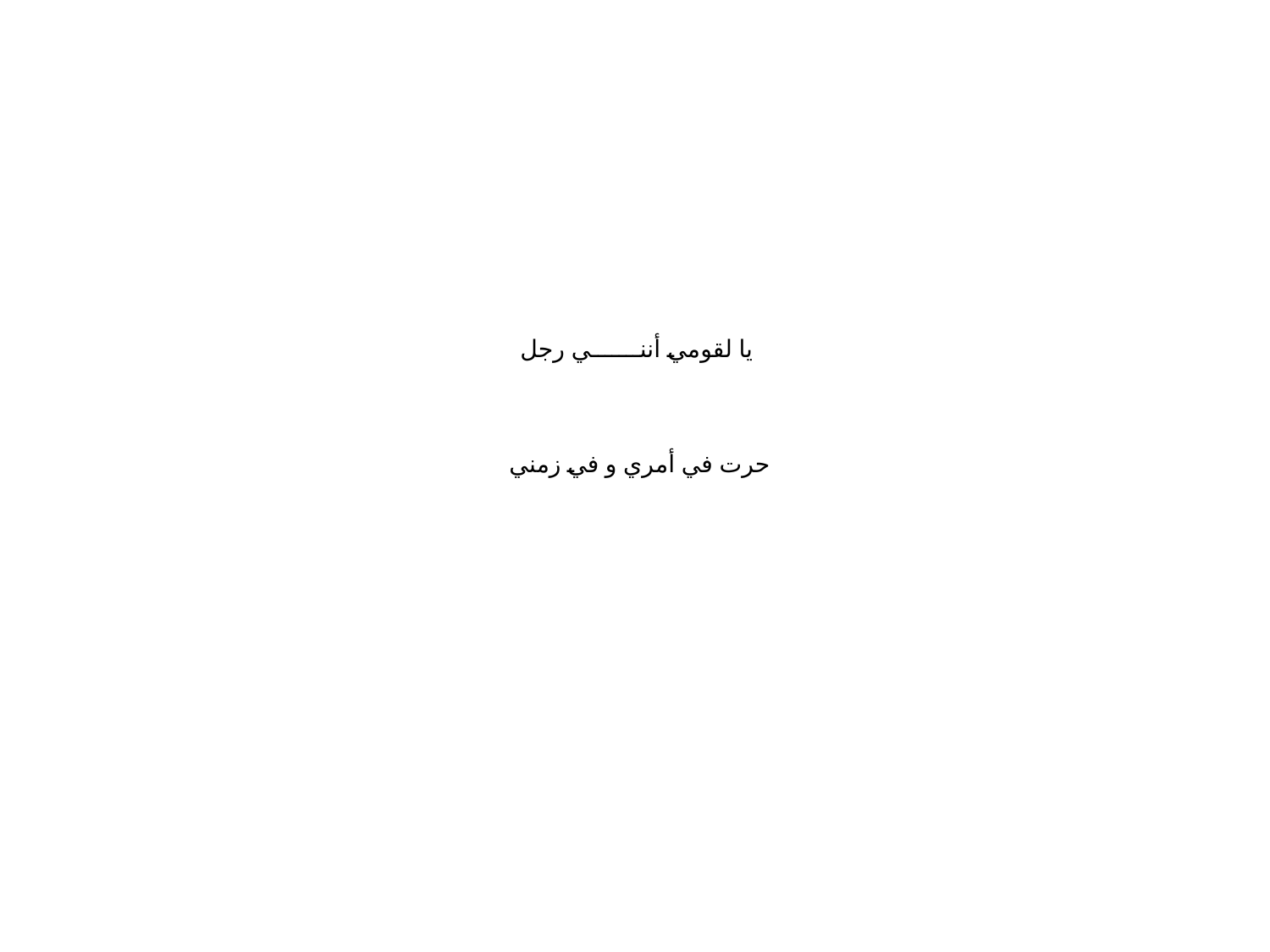

# يا لقومي أننـــــــي رجل حرت في أمري و في زمني